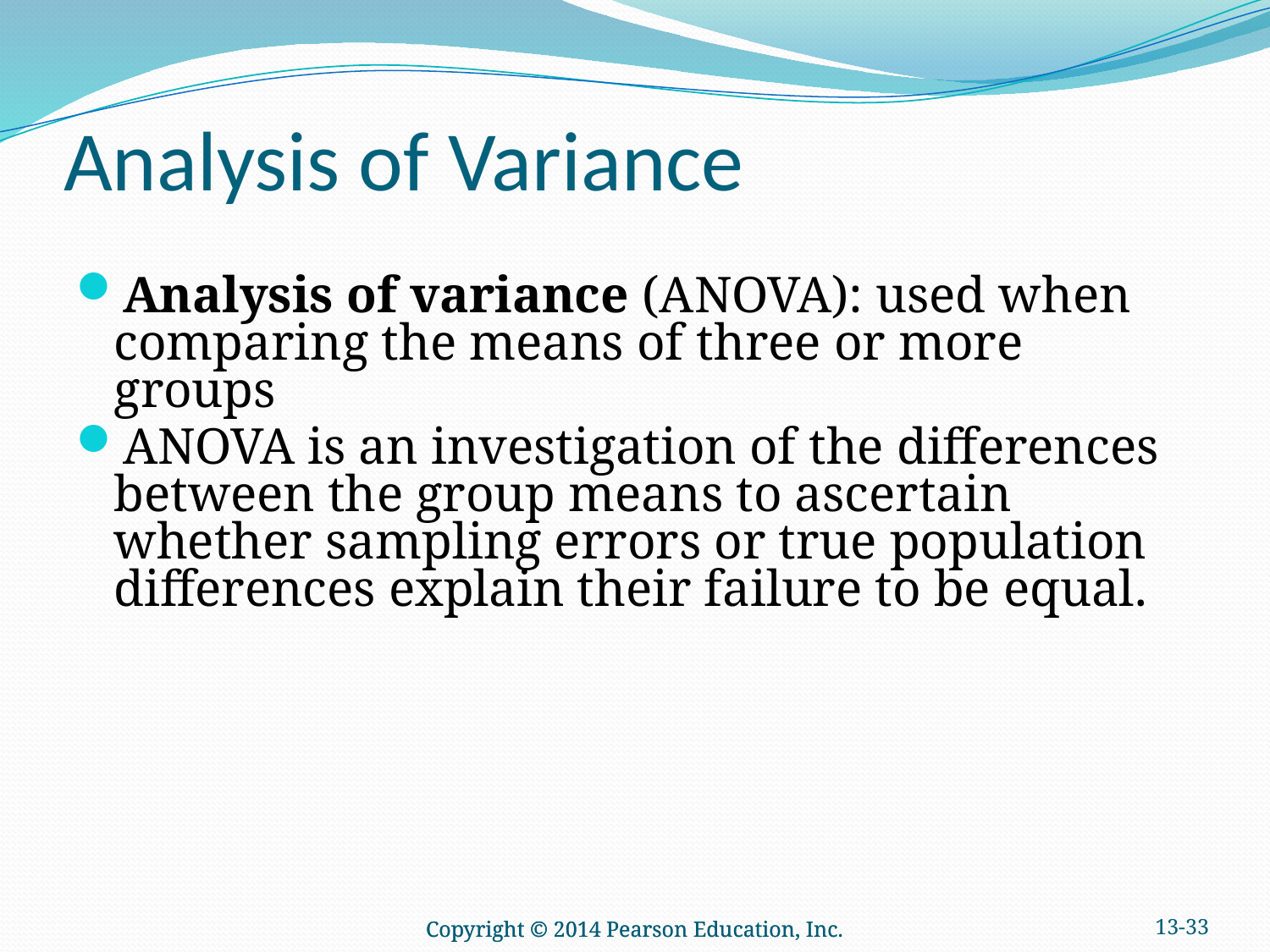

# Analysis of Variance
Analysis of variance (ANOVA): used when comparing the means of three or more groups
ANOVA is an investigation of the differences between the group means to ascertain whether sampling errors or true population differences explain their failure to be equal.